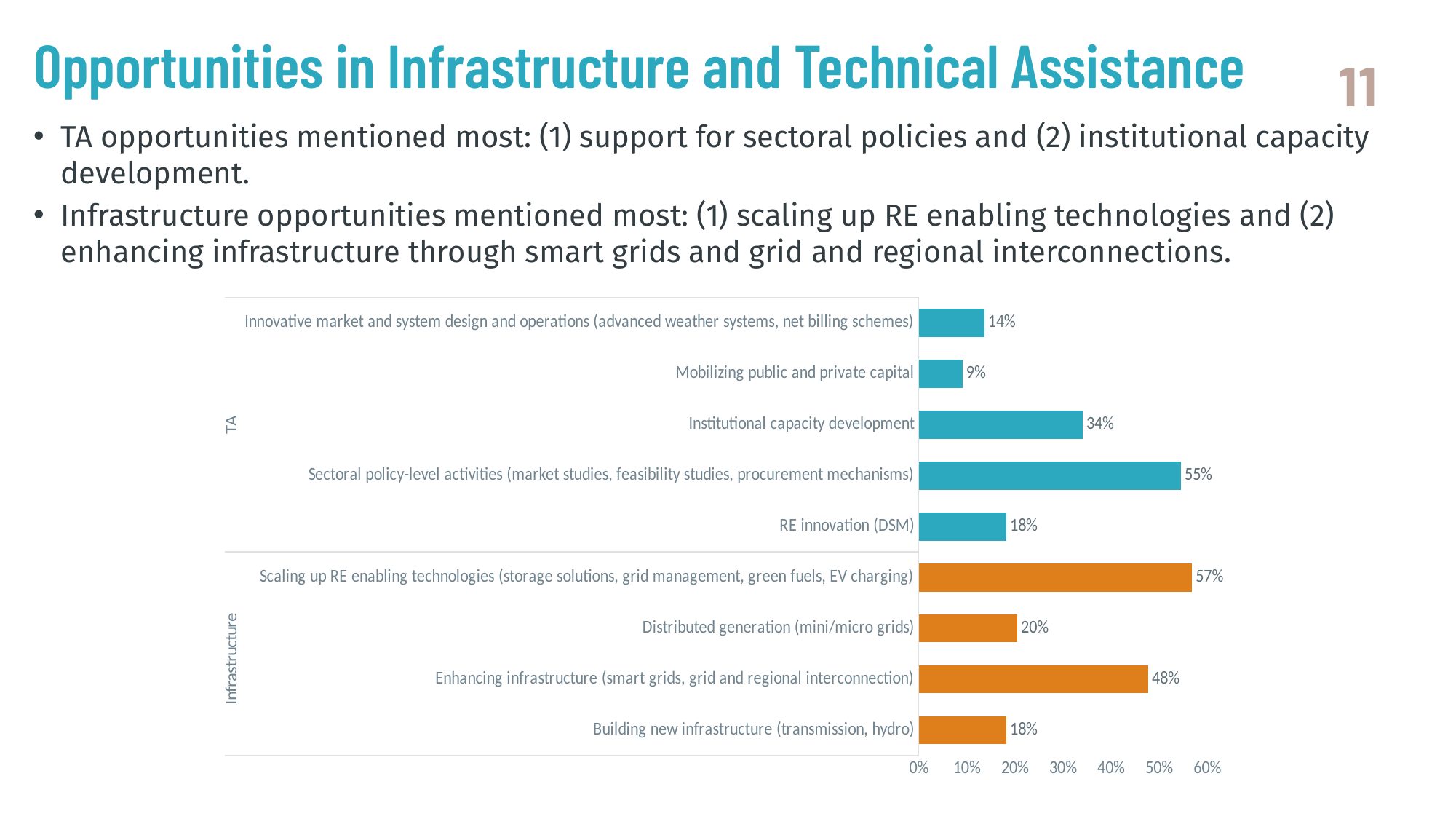

# Opportunities in Infrastructure and Technical Assistance
11
TA opportunities mentioned most: (1) support for sectoral policies and (2) institutional capacity development.
Infrastructure opportunities mentioned most: (1) scaling up RE enabling technologies and (2) enhancing infrastructure through smart grids and grid and regional interconnections.

### Chart

| Category |  |
|---|---|
| Building new infrastructure (transmission, hydro) | 0.18181818181818182 |
| Enhancing infrastructure (smart grids, grid and regional interconnection) | 0.4772727272727273 |
| Distributed generation (mini/micro grids) | 0.20454545454545456 |
| Scaling up RE enabling technologies (storage solutions, grid management, green fuels, EV charging) | 0.5681818181818182 |
| RE innovation (DSM) | 0.18181818181818182 |
| Sectoral policy-level activities (market studies, feasibility studies, procurement mechanisms) | 0.5454545454545454 |
| Institutional capacity development | 0.3409090909090909 |
| Mobilizing public and private capital | 0.09090909090909091 |
| Innovative market and system design and operations (advanced weather systems, net billing schemes) | 0.13636363636363635 |